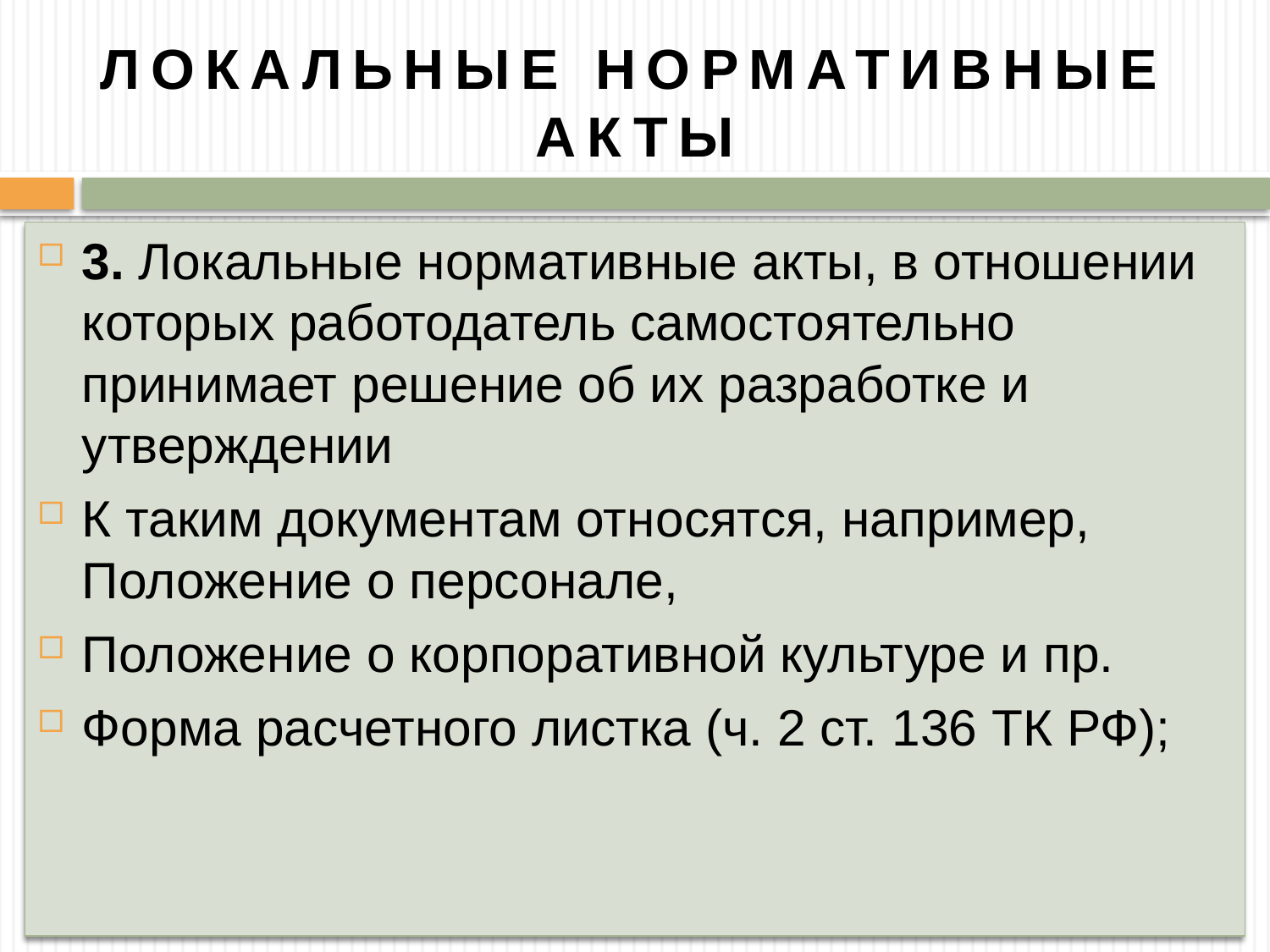

# ЛОКАЛЬНЫЕ НОРМАТИВНЫЕ АКТЫ
3. Локальные нормативные акты, в отношении которых работодатель самостоятельно принимает решение об их разработке и утверждении
К таким документам относятся, например, Положение о персонале,
Положение о корпоративной культуре и пр.
Форма расчетного листка (ч. 2 ст. 136 ТК РФ);